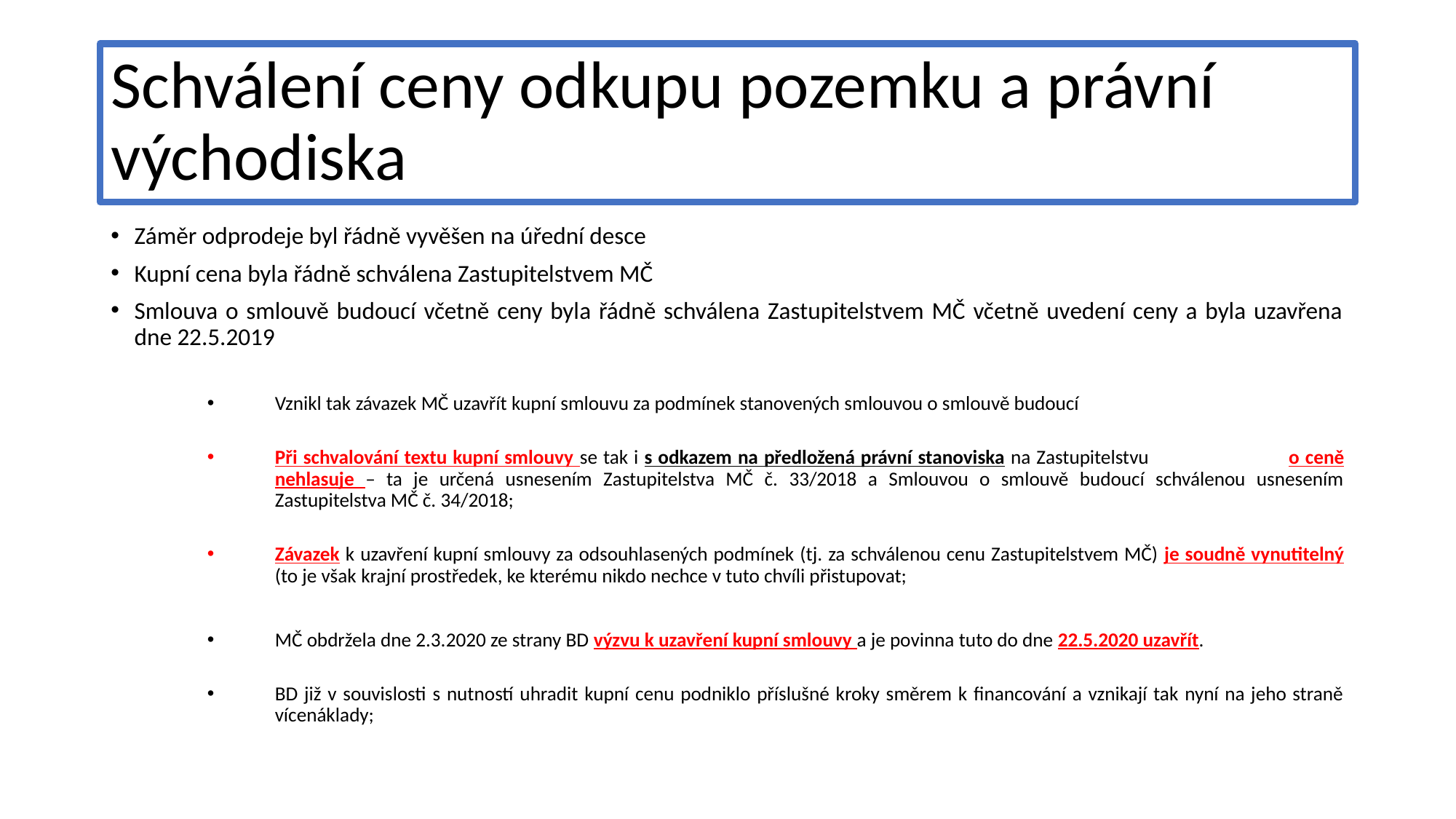

# Schválení ceny odkupu pozemku a právní východiska
Záměr odprodeje byl řádně vyvěšen na úřední desce
Kupní cena byla řádně schválena Zastupitelstvem MČ
Smlouva o smlouvě budoucí včetně ceny byla řádně schválena Zastupitelstvem MČ včetně uvedení ceny a byla uzavřena dne 22.5.2019

Vznikl tak závazek MČ uzavřít kupní smlouvu za podmínek stanovených smlouvou o smlouvě budoucí

Při schvalování textu kupní smlouvy se tak i s odkazem na předložená právní stanoviska na Zastupitelstvu                        o ceně nehlasuje – ta je určená usnesením Zastupitelstva MČ č. 33/2018 a Smlouvou o smlouvě budoucí schválenou usnesením Zastupitelstva MČ č. 34/2018;

Závazek k uzavření kupní smlouvy za odsouhlasených podmínek (tj. za schválenou cenu Zastupitelstvem MČ) je soudně vynutitelný (to je však krajní prostředek, ke kterému nikdo nechce v tuto chvíli přistupovat;

MČ obdržela dne 2.3.2020 ze strany BD výzvu k uzavření kupní smlouvy a je povinna tuto do dne 22.5.2020 uzavřít.

BD již v souvislosti s nutností uhradit kupní cenu podniklo příslušné kroky směrem k financování a vznikají tak nyní na jeho straně vícenáklady;